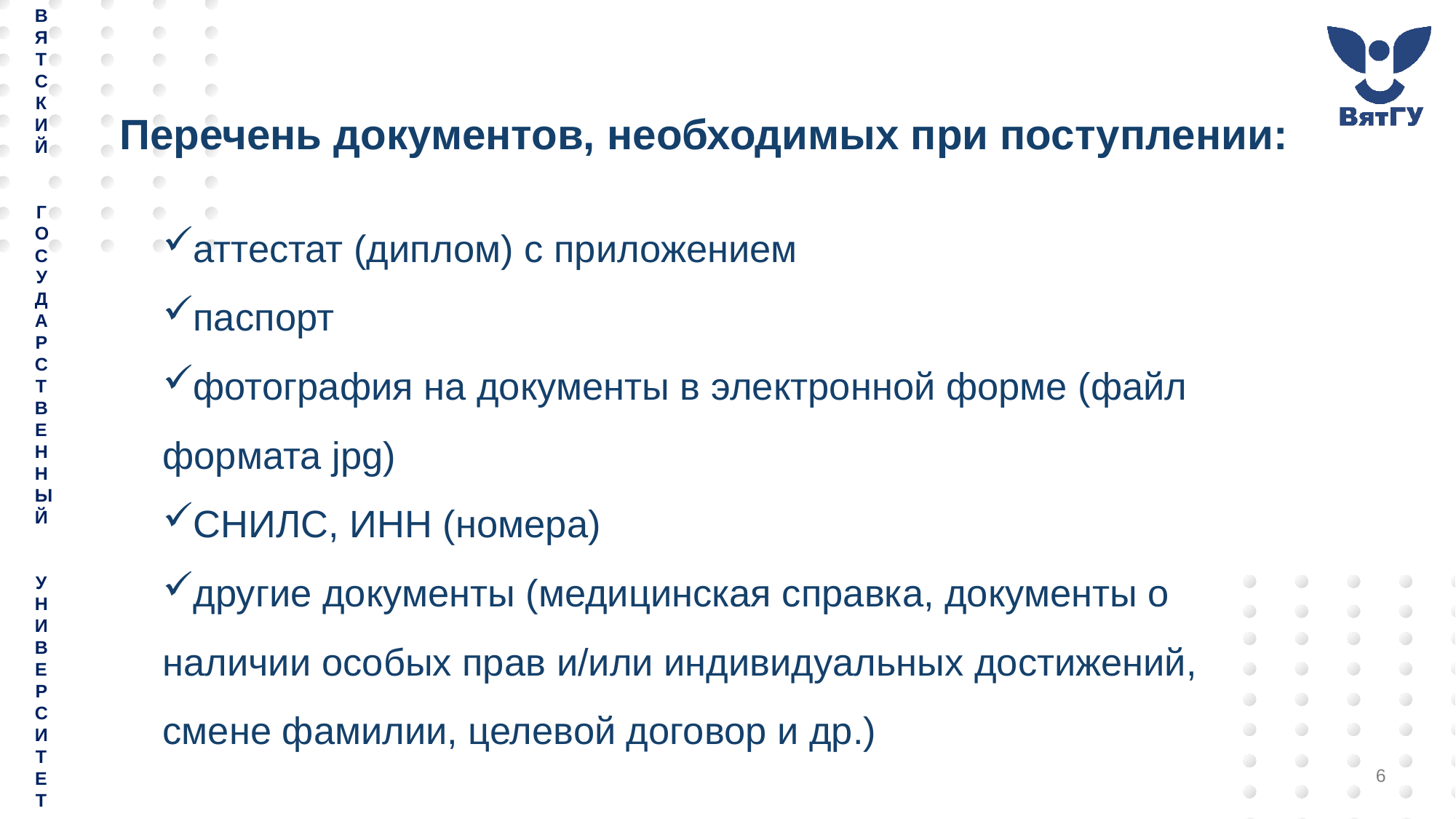

# Перечень документов, необходимых при поступлении:
аттестат (диплом) с приложением
паспорт
фотография на документы в электронной форме (файл формата jpg)
СНИЛС, ИНН (номера)
другие документы (медицинская справка, документы о наличии особых прав и/или индивидуальных достижений, смене фамилии, целевой договор и др.)
6